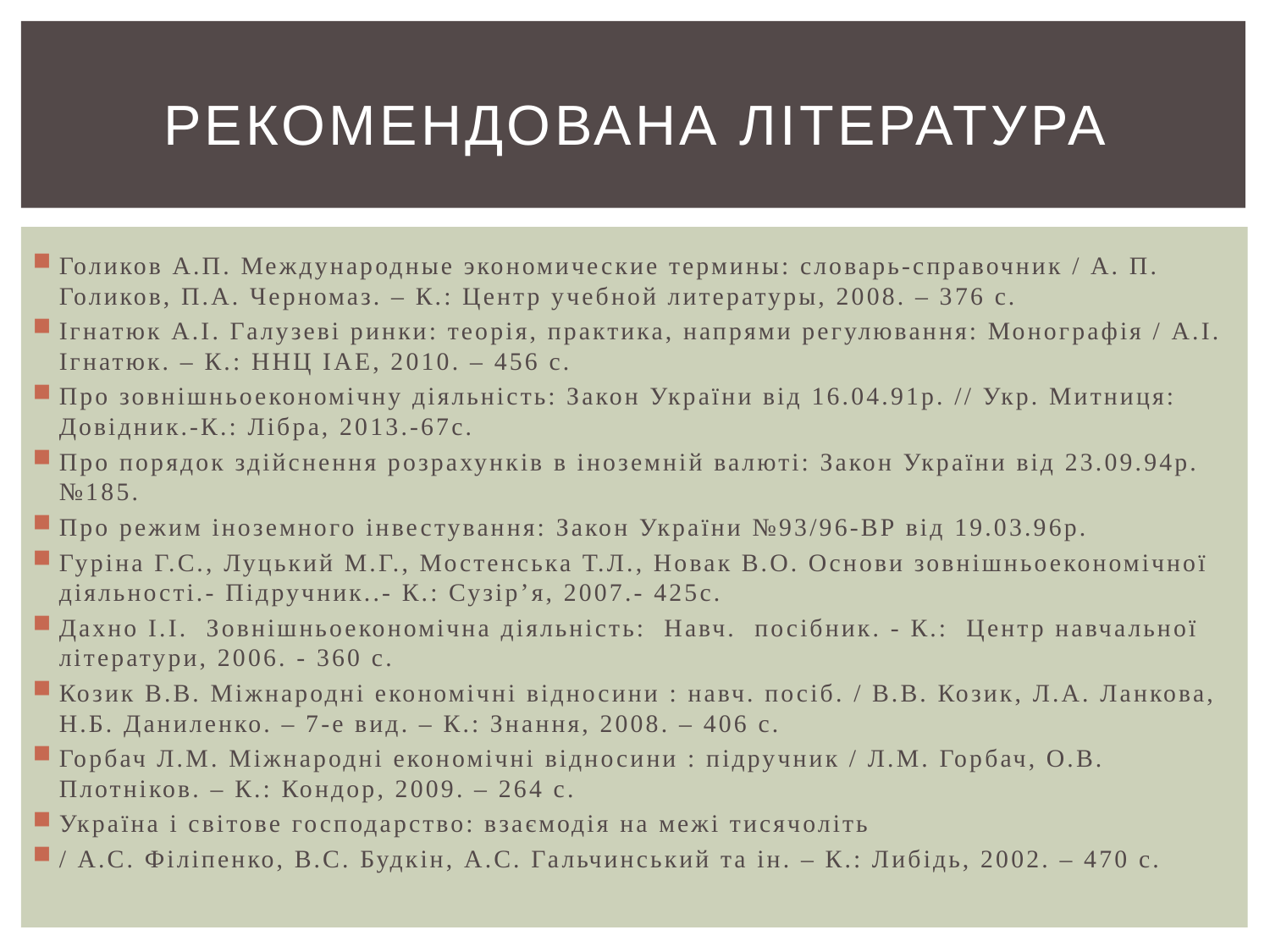

# РЕКОМЕНДОВАНА ЛІТЕРАТУРА

Голиков А.П. Международные экономические термины: словарь-справочник / А. П. Голиков, П.А. Черномаз. – К.: Центр учебной литературы, 2008. – 376 с.
Ігнатюк А.І. Галузеві ринки: теорія, практика, напрями регулювання: Монографія / А.І. Ігнатюк. – К.: ННЦ ІАЕ, 2010. – 456 с.
Про зовнішньоекономічну діяльність: Закон України від 16.04.91р. // Укр. Митниця: Довідник.-К.: Лібра, 2013.-67с.
Про порядок здійснення розрахунків в іноземній валюті: Закон України від 23.09.94р. №185.
Про режим іноземного інвестування: Закон України №93/96-ВР від 19.03.96р.
Гуріна Г.С., Луцький М.Г., Мостенська Т.Л., Новак В.О. Основи зовнішньоекономічної діяльності.- Підручник..- К.: Сузір’я, 2007.- 425с.
Дахно І.І.  Зовнішньоекономічна діяльність:  Навч.  посібник. - К.:  Центр навчальної літератури, 2006. - 360 с.
Козик В.В. Міжнародні економічні відносини : навч. посіб. / В.В. Козик, Л.А. Ланкова, Н.Б. Даниленко. – 7-е вид. – К.: Знання, 2008. – 406 с.
Горбач Л.М. Міжнародні економічні відносини : підручник / Л.М. Горбач, О.В. Плотніков. – К.: Кондор, 2009. – 264 с.
Україна і світове господарство: взаємодія на межі тисячоліть
/ А.С. Філіпенко, В.С. Будкін, А.С. Гальчинський та ін. – К.: Либідь, 2002. – 470 с.